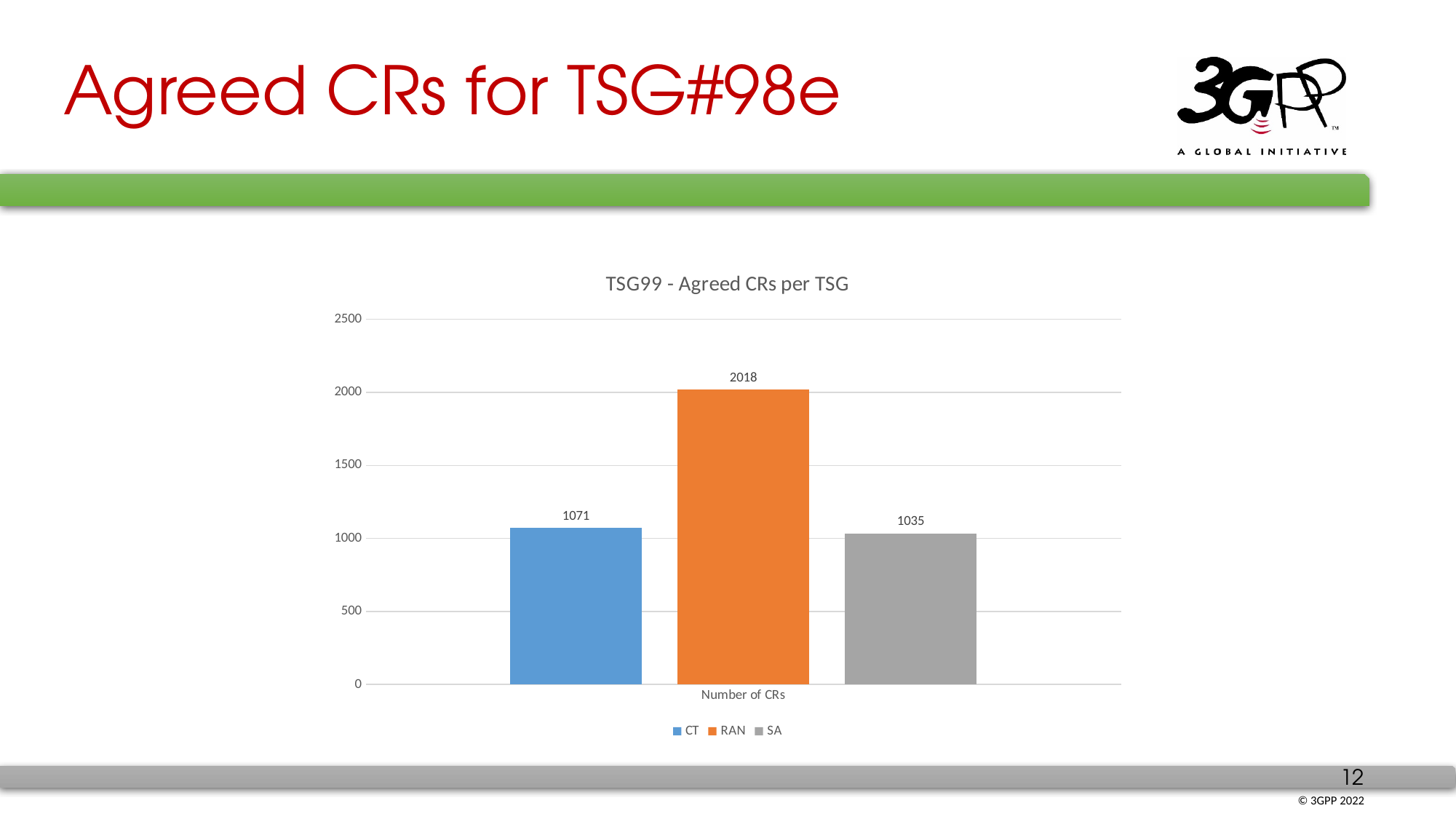

# Agreed CRs for TSG#98e

### Chart: TSG99 - Agreed CRs per TSG

| Category | CT | RAN | SA |
|---|---|---|---|
| Number of CRs | 1071.0 | 2018.0 | 1035.0 |